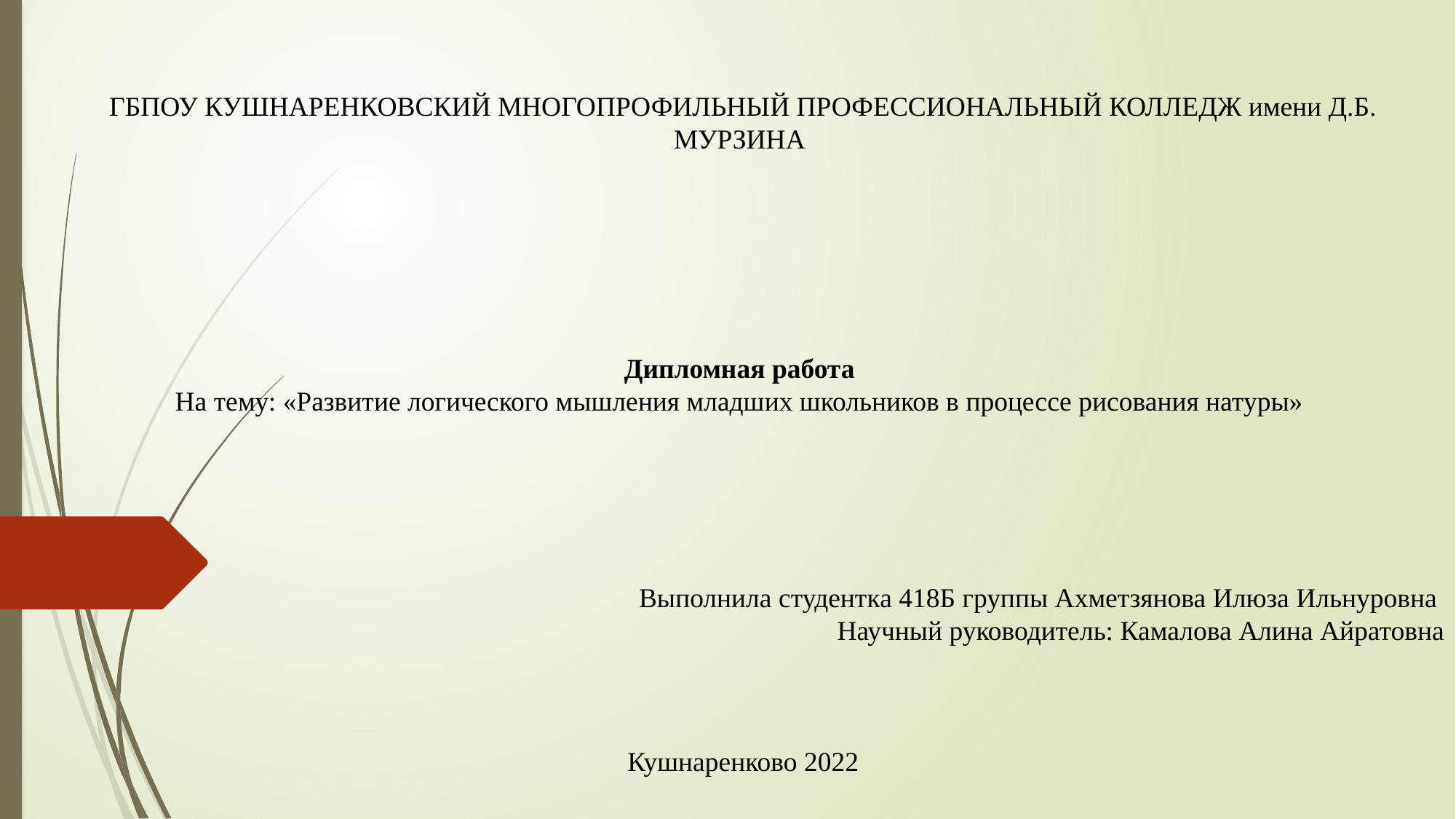

ГБПОУ КУШНАРЕНКОВСКИЙ МНОГОПРОФИЛЬНЫЙ ПРОФЕССИОНАЛЬНЫЙ КОЛЛЕДЖ имени Д.Б. МУРЗИНА

Дипломная работа
На тему: «Развитие логического мышления младших школьников в процессе рисования натуры»

Выполнила студентка 418Б группы Ахметзянова Илюза Ильнуровна
Научный руководитель: Камалова Алина Айратовна

Кушнаренково 2022